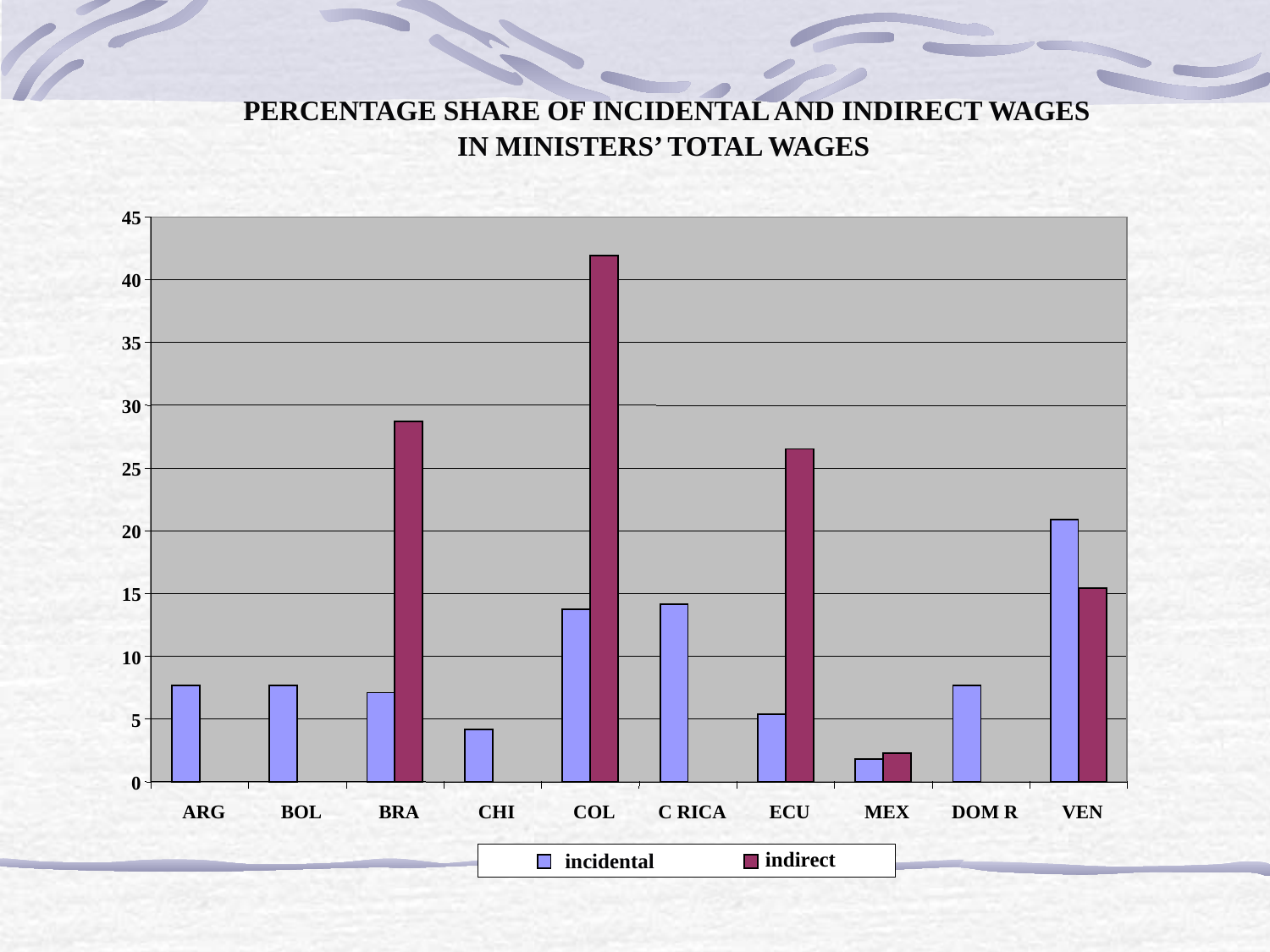

PERCENTAGE SHARE OF INCIDENTAL AND INDIRECT WAGES
IN MINISTERS’ TOTAL WAGES
45

40

35

30

25

20

15

10

5

0

ARG
BOL
BRA
CHI
COL
C RICA
ECU
MEX
DOM R
VEN
incidental

indirect